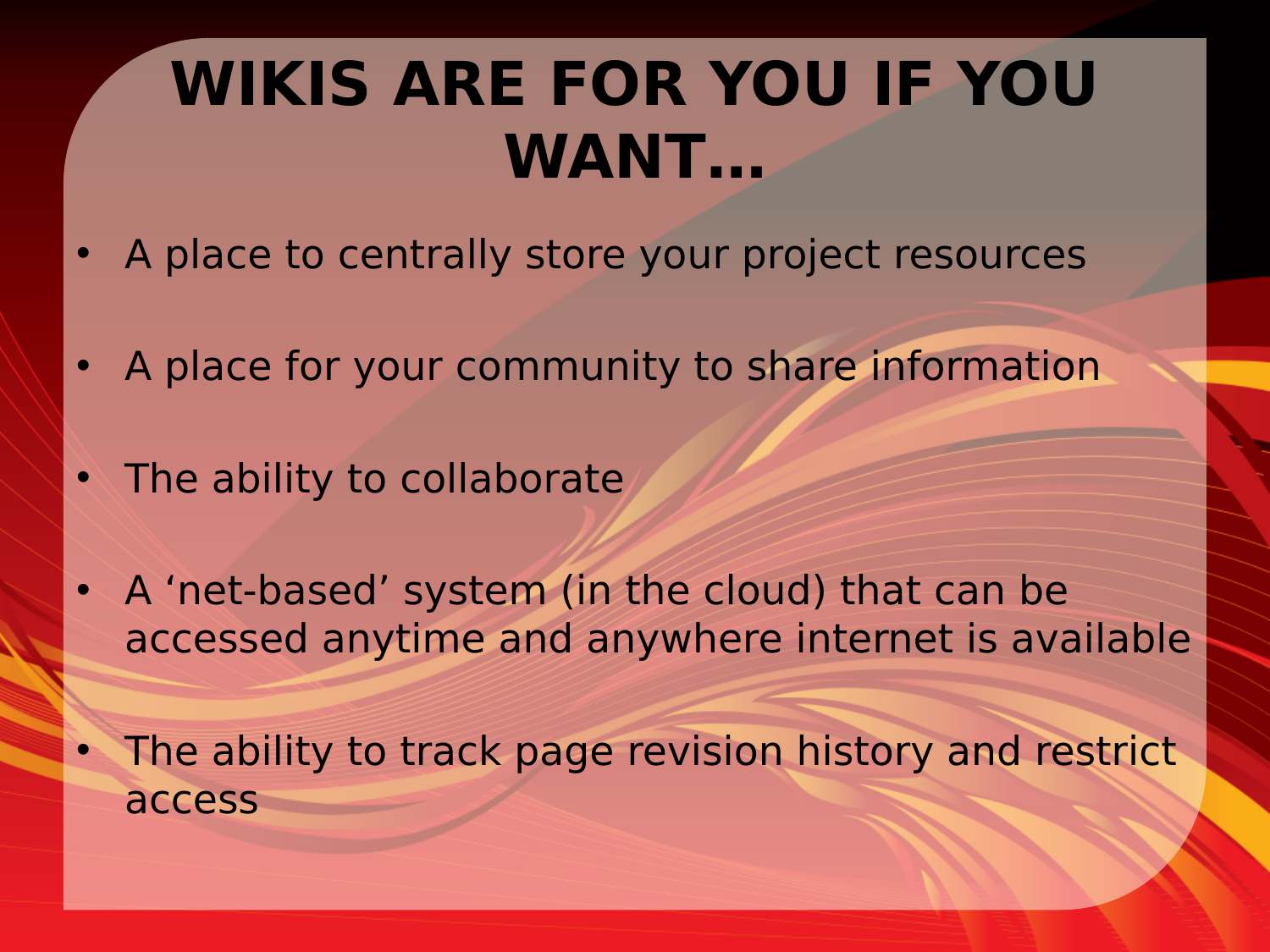

# WIKIS ARE FOR YOU IF YOU WANT…
A place to centrally store your project resources

A place for your community to share information

The ability to collaborate

A ‘net-based’ system (in the cloud) that can be accessed anytime and anywhere internet is available

The ability to track page revision history and restrict access